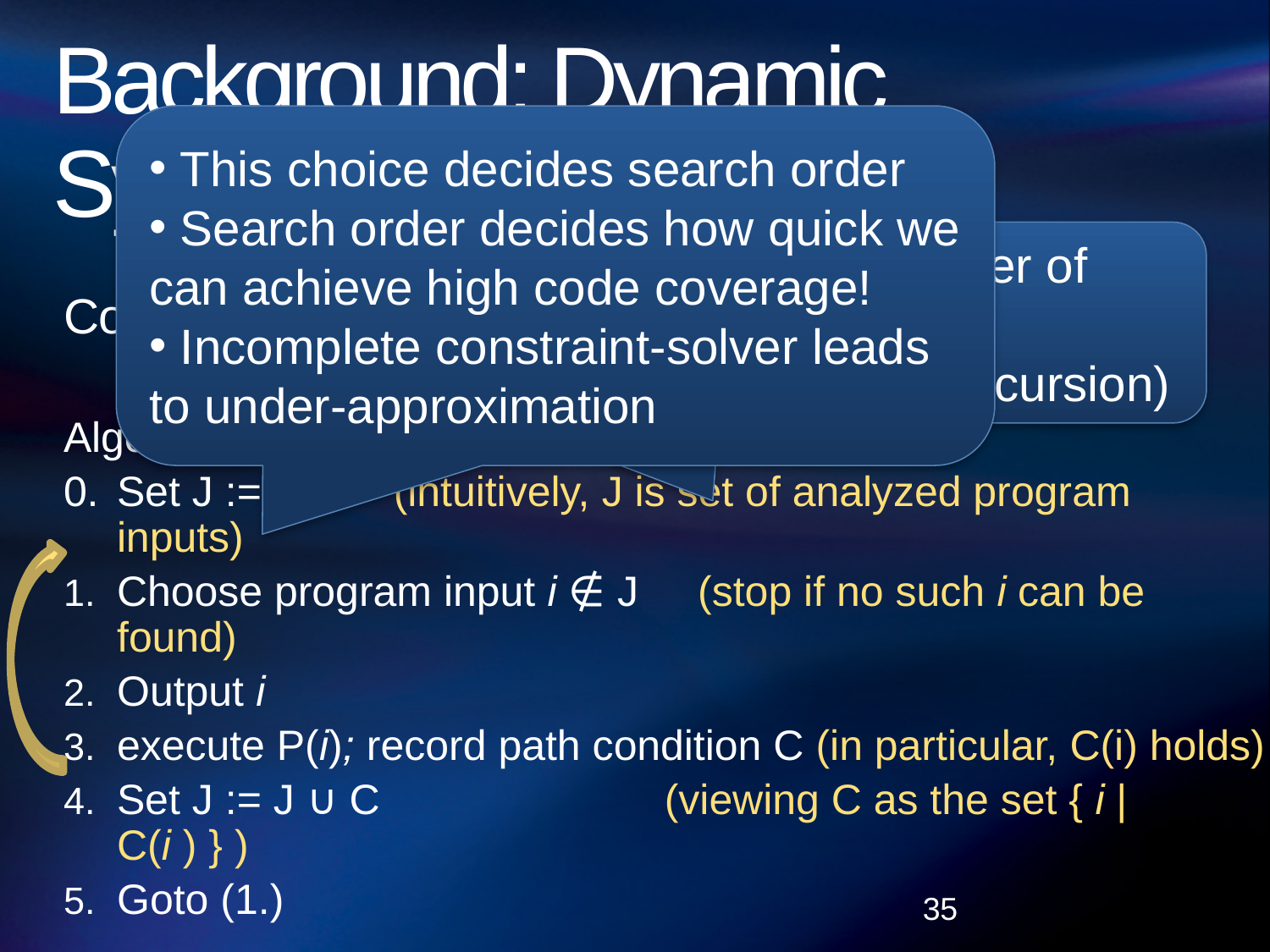

# Background: Dynamic Symbolic Execution
 This choice decides search order
 Search order decides how quick we can achieve high code coverage!
 Incomplete constraint-solver leads to under-approximation

Combines concrete and symbolic execution

Algorithm:
0.	Set J := ∅       (intuitively, J is set of analyzed program inputs)
Choose program input i ∉ J     (stop if no such i can be found)
Output i
execute P(i); record path condition C (in particular, C(i) holds)
Set J := J ∪ C                        (viewing C as the set { i | C(i ) } )
Goto (1.)
Does not terminate if number of execution paths is infinite
(in the presence of loops/recursion)

35